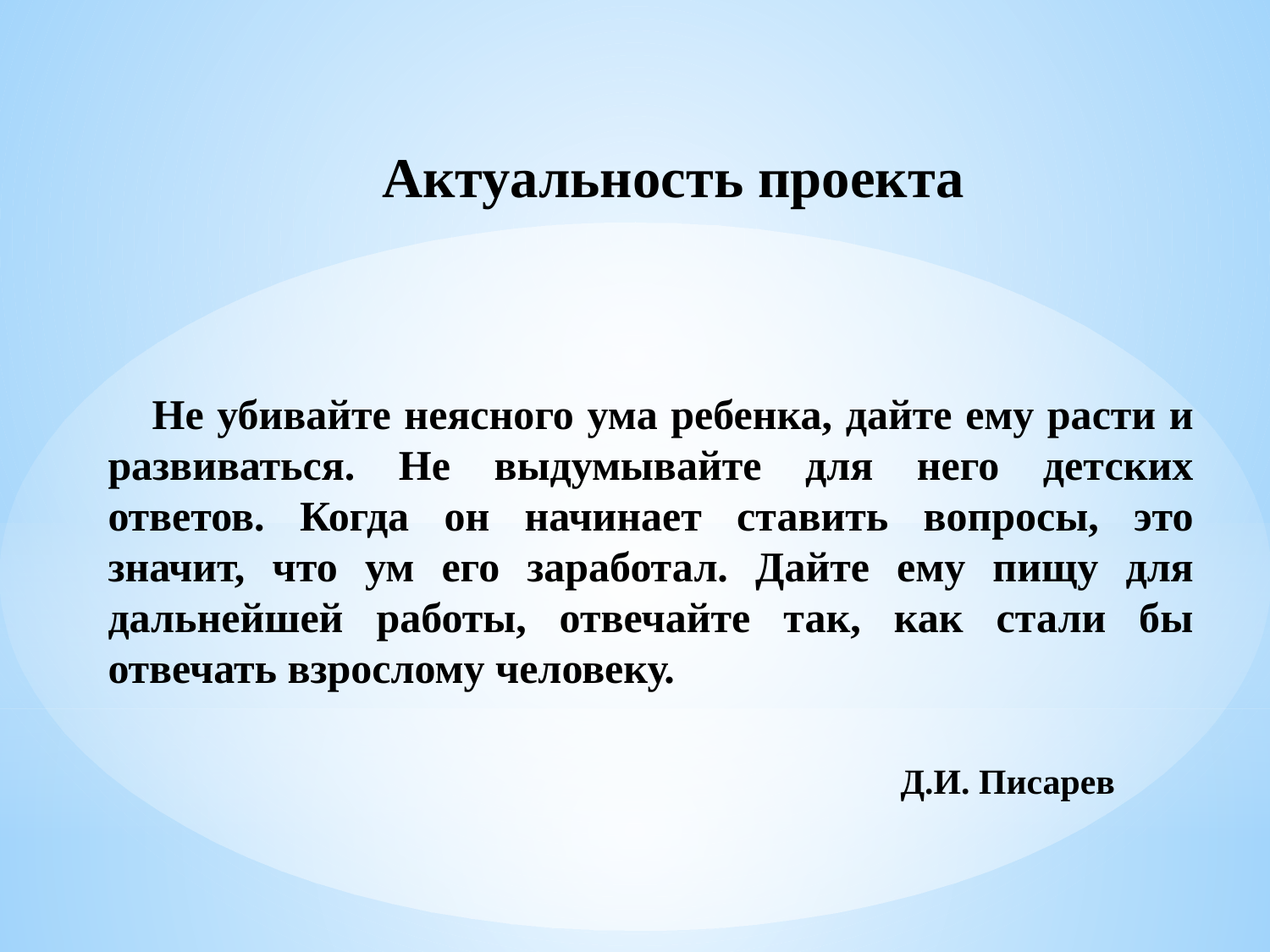

Актуальность проекта

      Не убивайте неясного ума ребенка, дайте ему расти и развиваться. Не выдумывайте для него детских ответов. Когда он начинает ставить вопросы, это значит, что ум его заработал. Дайте ему пищу для дальнейшей работы, отвечайте так, как стали бы отвечать взрослому человеку.

                                                                                            Д.И. Писарев